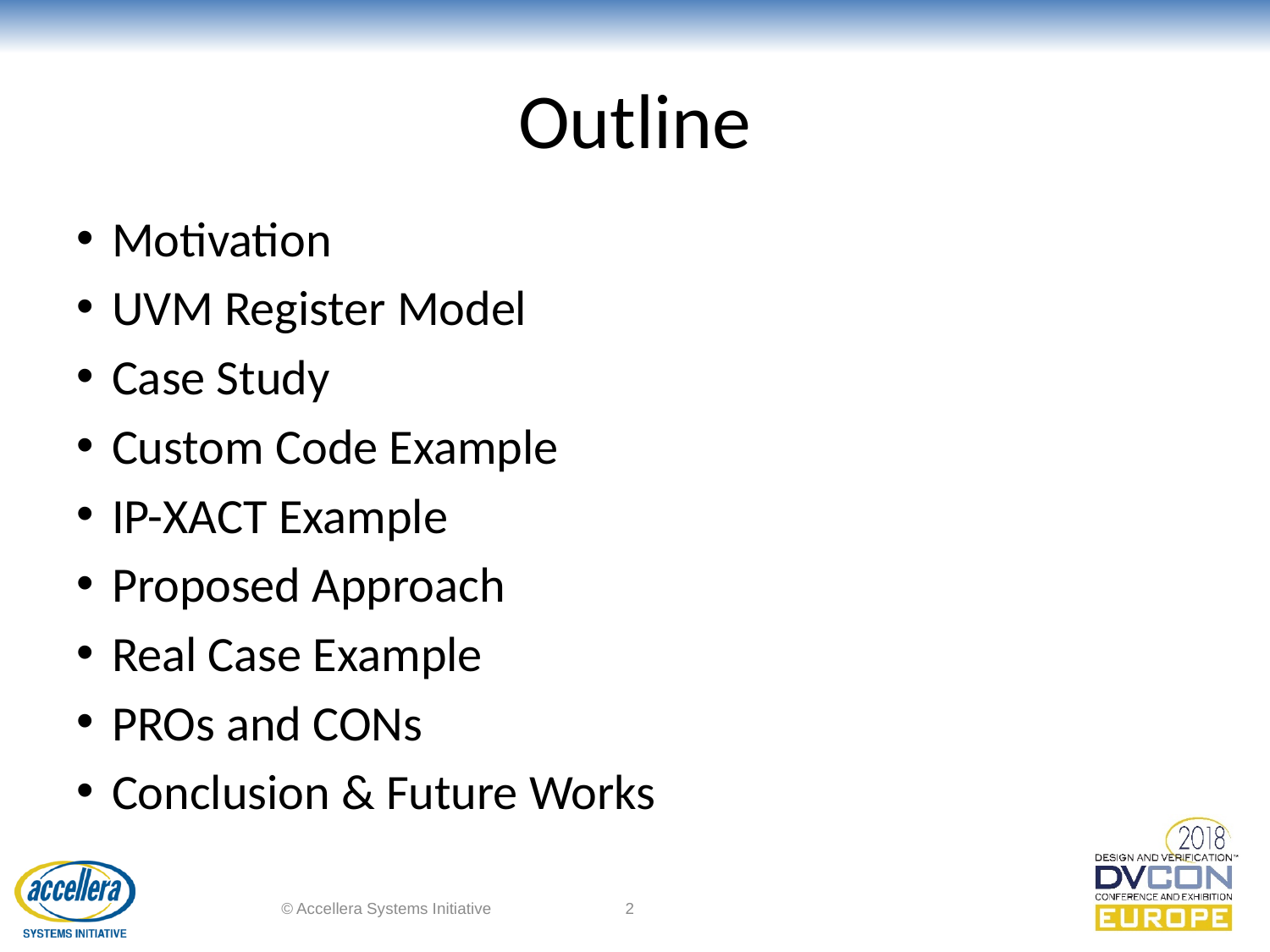

# Outline
Motivation
UVM Register Model
Case Study
Custom Code Example
IP-XACT Example
Proposed Approach
Real Case Example
PROs and CONs
Conclusion & Future Works
© Accellera Systems Initiative
2